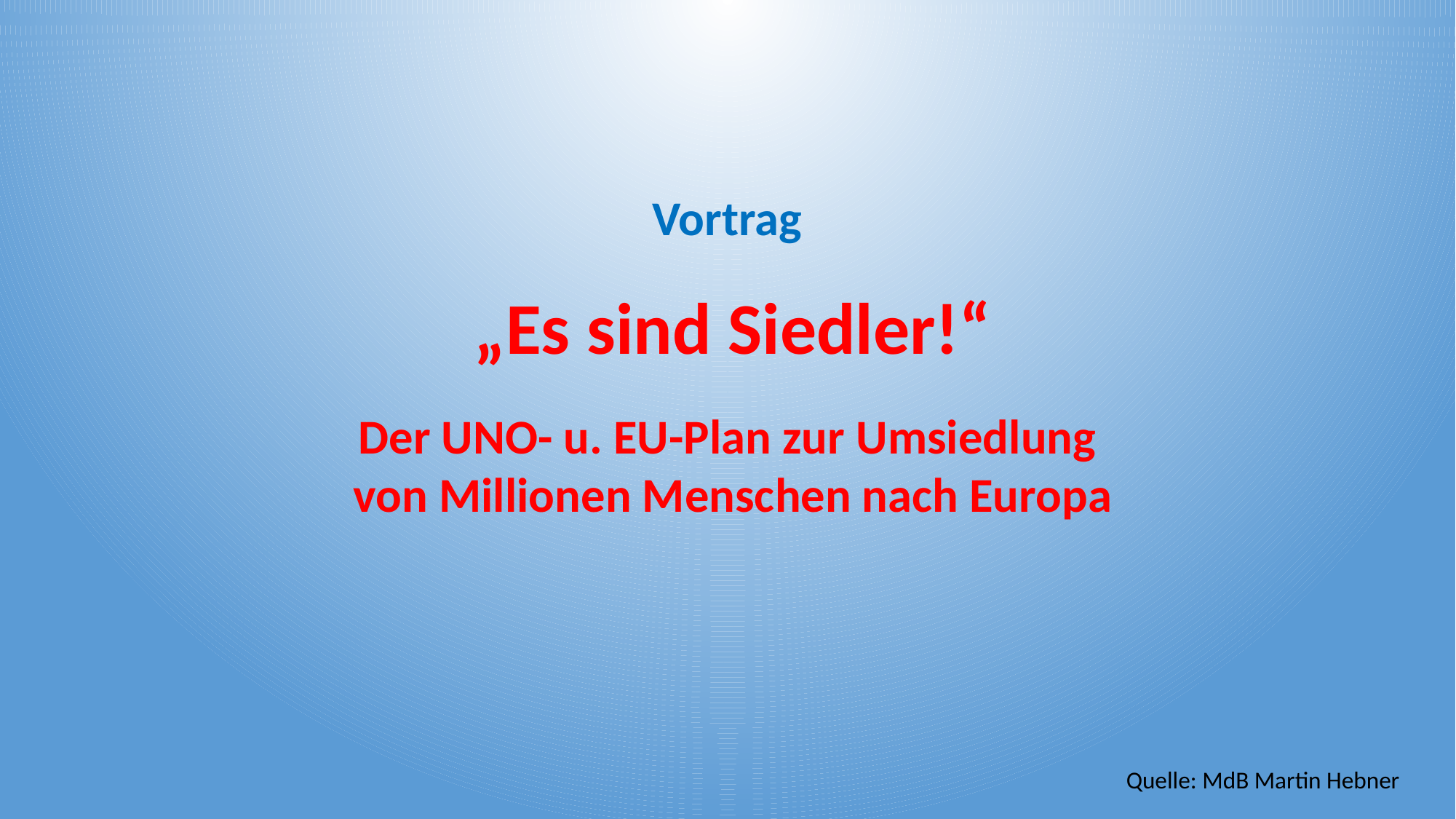

Vortrag

„Es sind Siedler!“

Der UNO- u. EU-Plan zur Umsiedlung
von Millionen Menschen nach Europa

Quelle: MdB Martin Hebner